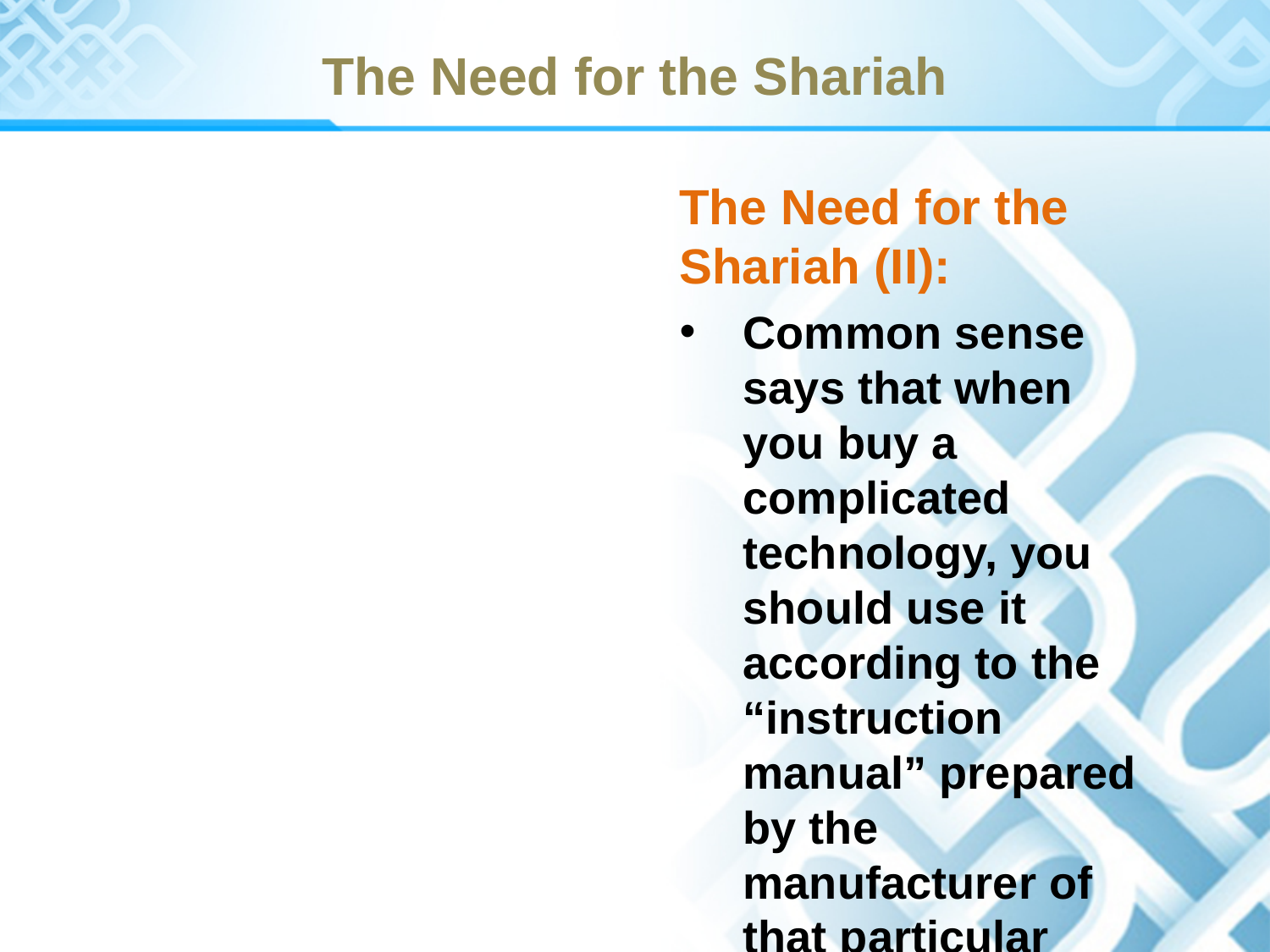

The Need for the Shariah
The Need for the Shariah (II):
Common sense says that when you buy a complicated technology, you should use it according to the “instruction manual” prepared by the manufacturer of that particular machine.